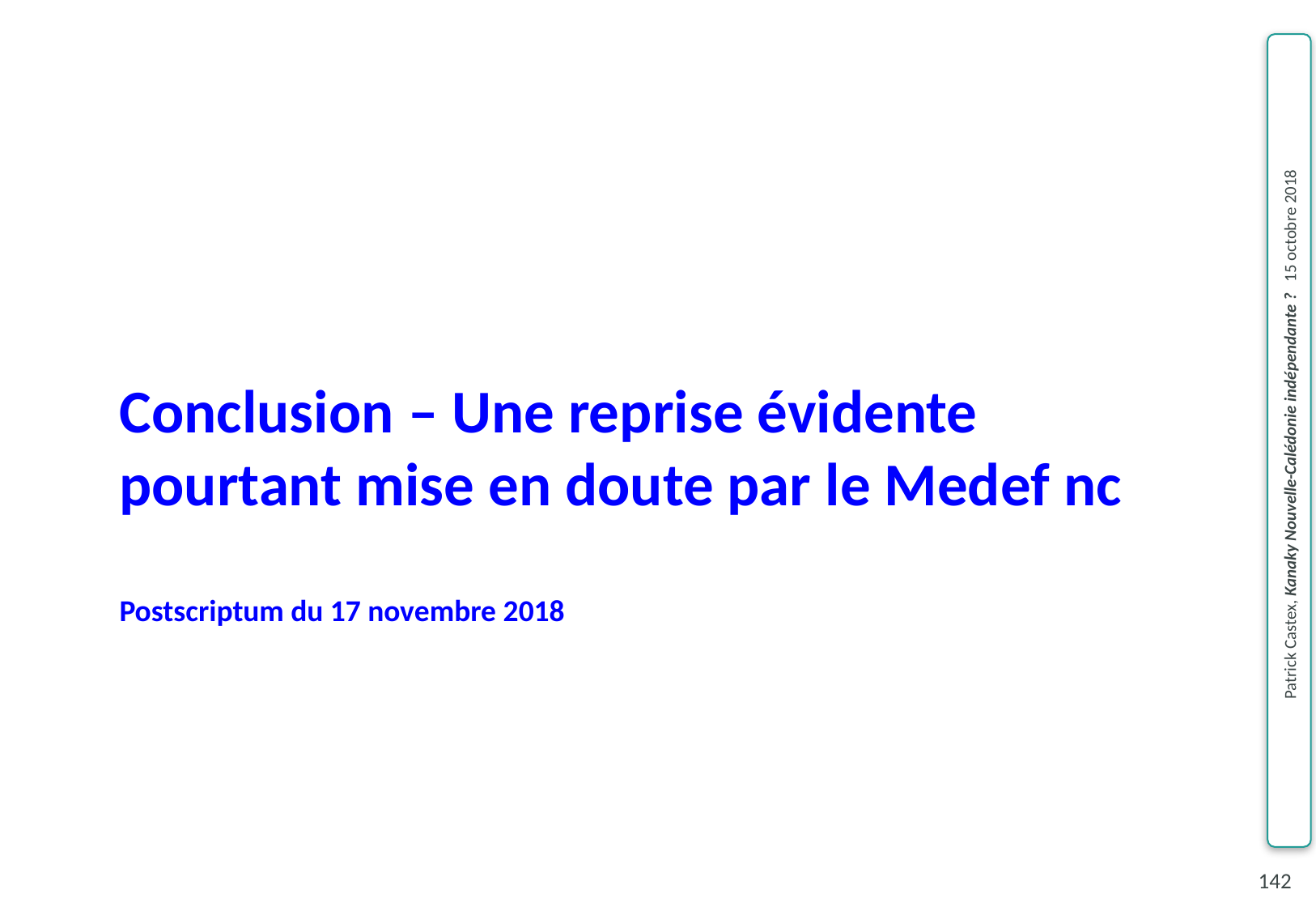

Conclusion – Une reprise évidente
pourtant mise en doute par le Medef nc
Postscriptum du 17 novembre 2018